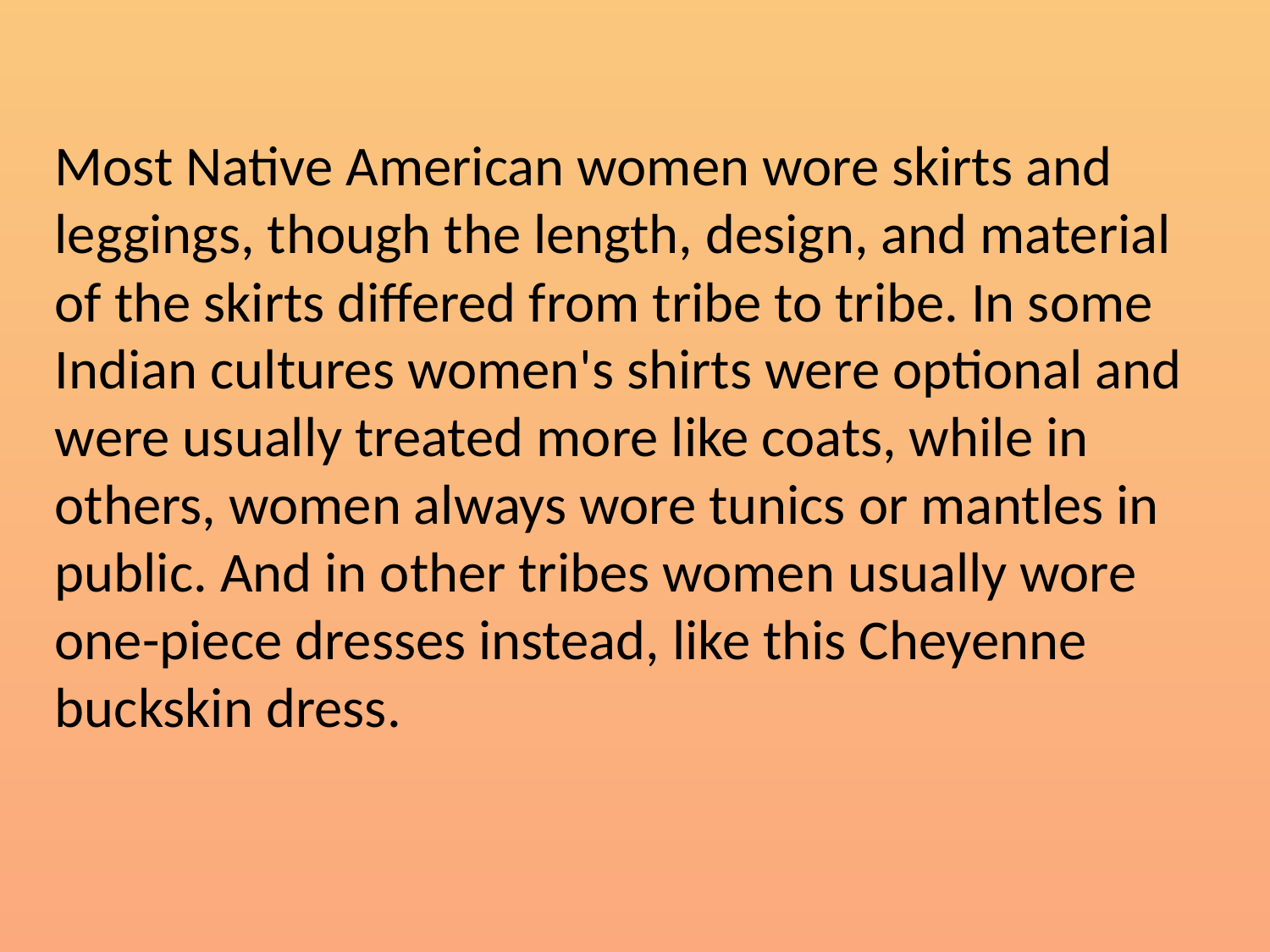

Most Native American women wore skirts and leggings, though the length, design, and material of the skirts differed from tribe to tribe. In some Indian cultures women's shirts were optional and were usually treated more like coats, while in others, women always wore tunics or mantles in public. And in other tribes women usually wore one-piece dresses instead, like this Cheyenne buckskin dress.